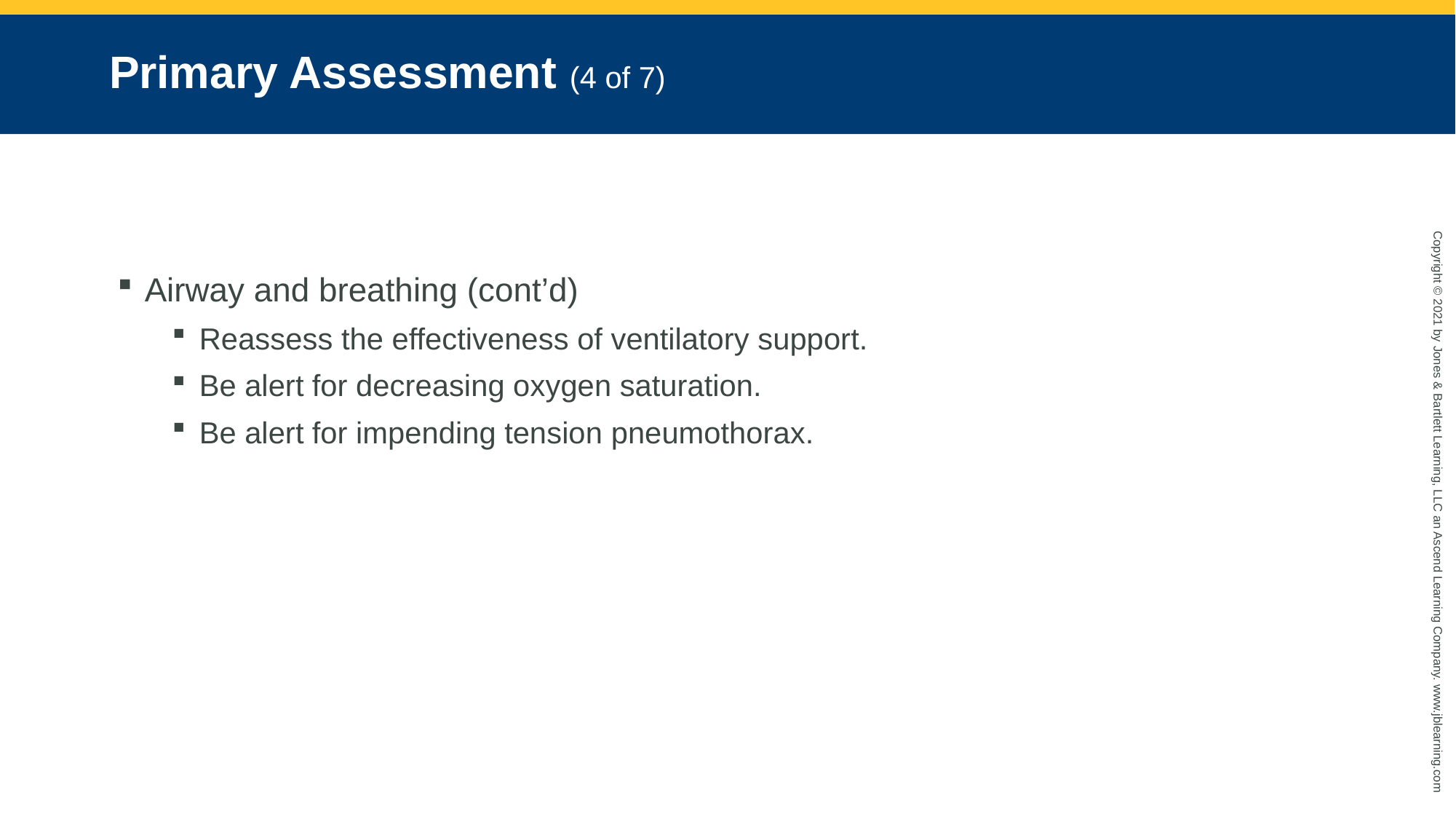

# Primary Assessment (4 of 7)
Airway and breathing (cont’d)
Reassess the effectiveness of ventilatory support.
Be alert for decreasing oxygen saturation.
Be alert for impending tension pneumothorax.